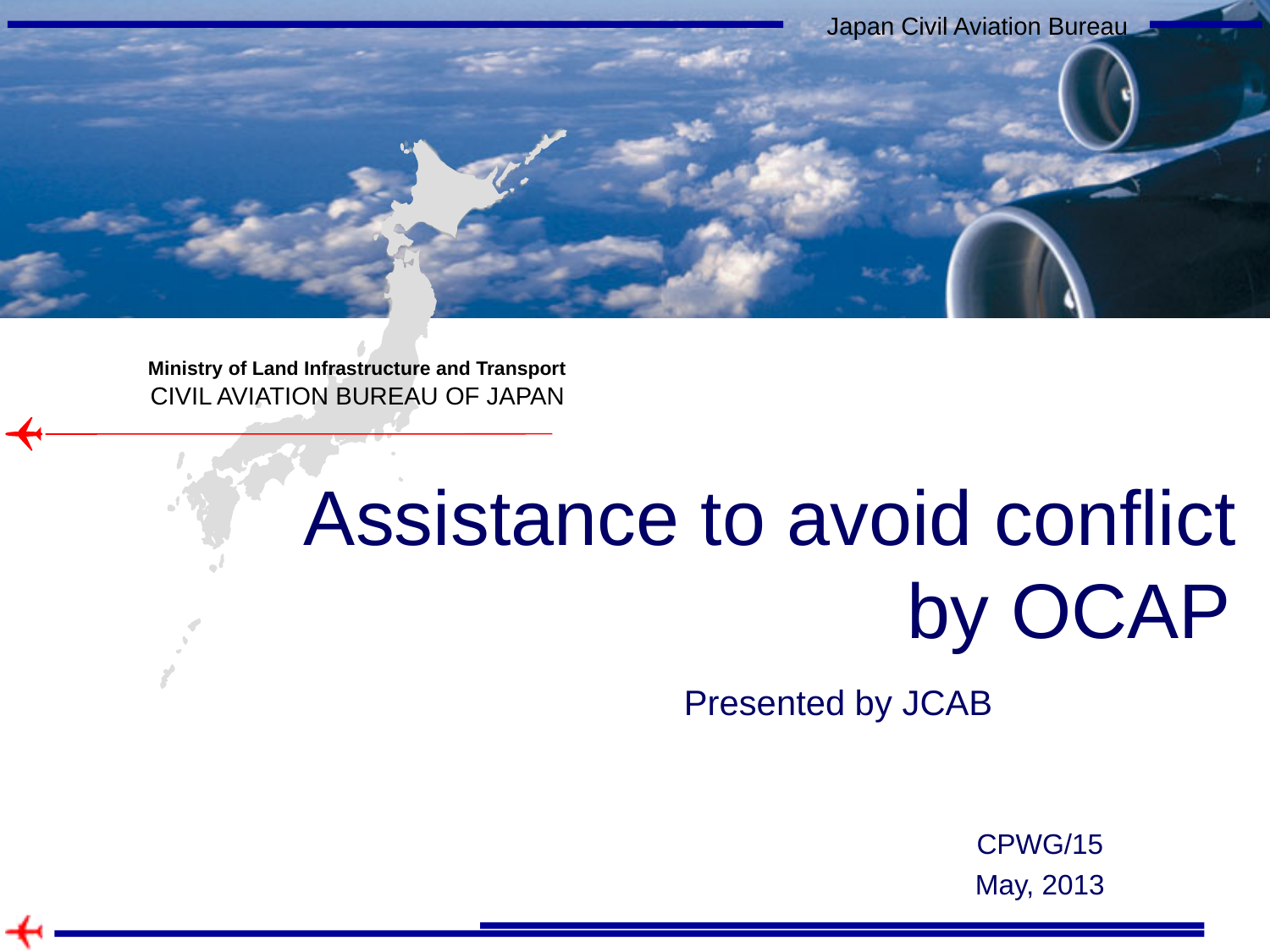

# Assistance to avoid conflict by OCAP
Presented by JCAB
CPWG/15
May, 2013